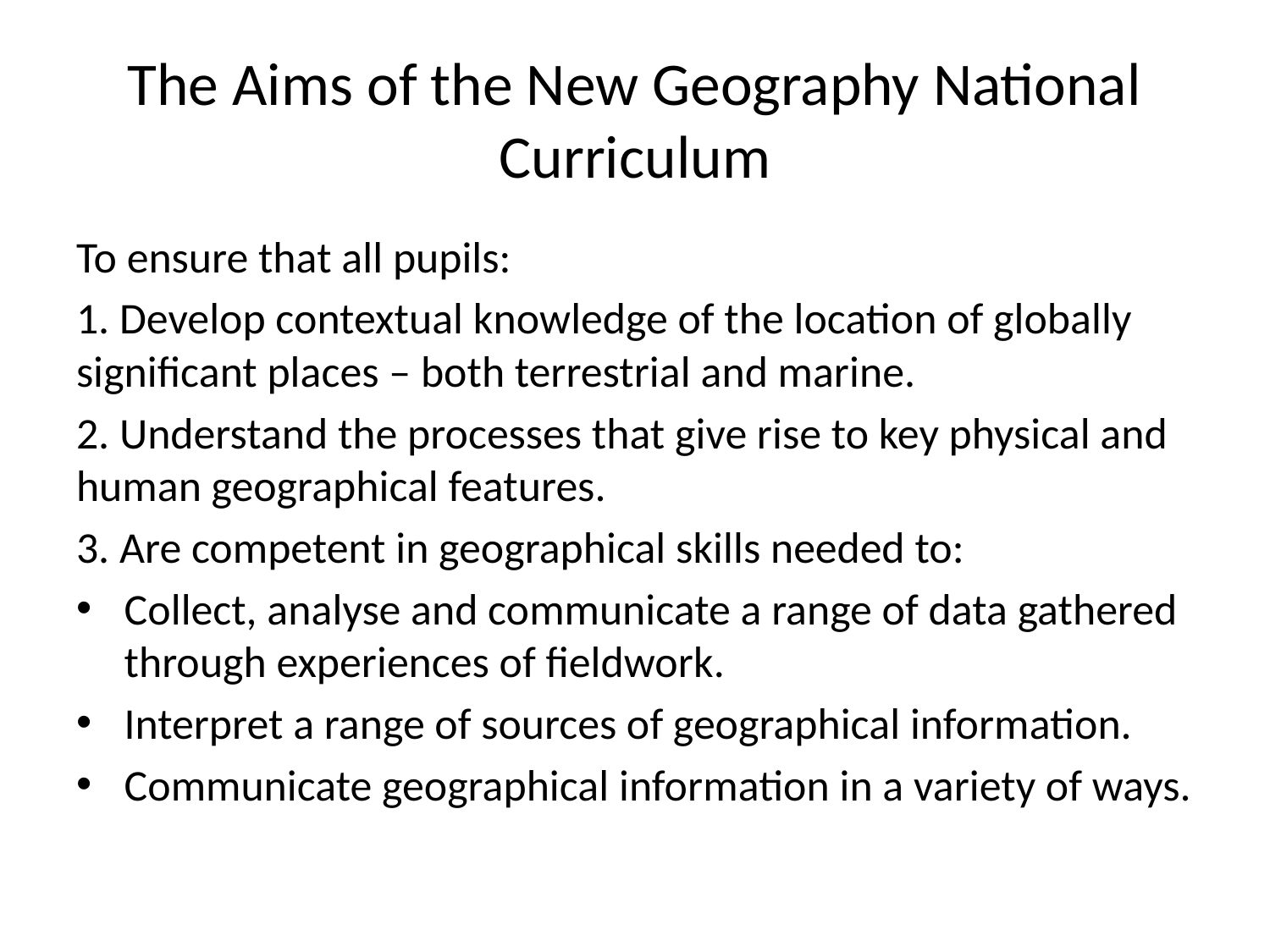

# The Aims of the New Geography National Curriculum
To ensure that all pupils:
1. Develop contextual knowledge of the location of globally significant places – both terrestrial and marine.
2. Understand the processes that give rise to key physical and human geographical features.
3. Are competent in geographical skills needed to:
Collect, analyse and communicate a range of data gathered through experiences of fieldwork.
Interpret a range of sources of geographical information.
Communicate geographical information in a variety of ways.